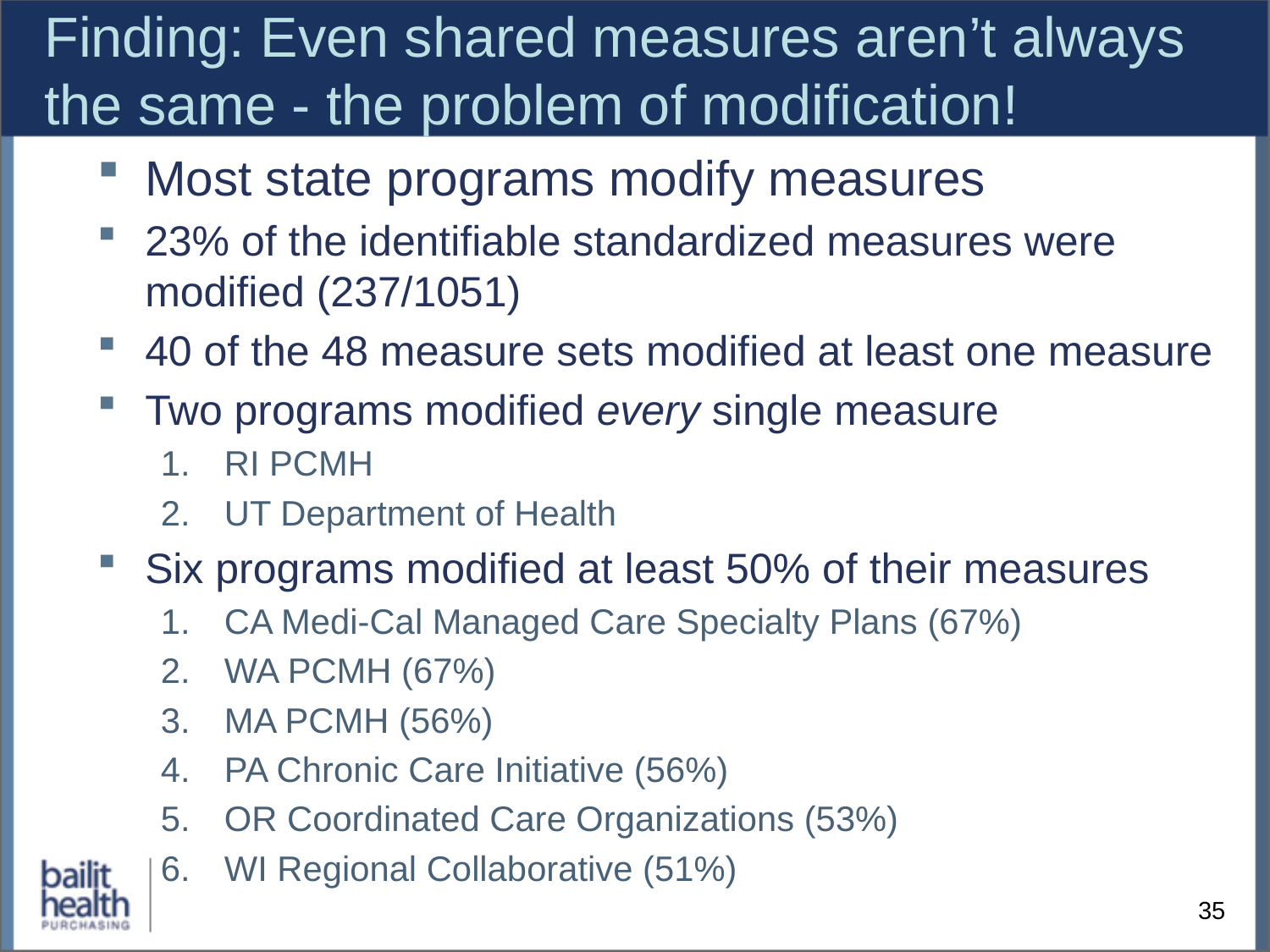

# Finding: Even shared measures aren’t always the same - the problem of modification!
Most state programs modify measures
23% of the identifiable standardized measures were modified (237/1051)
40 of the 48 measure sets modified at least one measure
Two programs modified every single measure
RI PCMH
UT Department of Health
Six programs modified at least 50% of their measures
CA Medi-Cal Managed Care Specialty Plans (67%)
WA PCMH (67%)
MA PCMH (56%)
PA Chronic Care Initiative (56%)
OR Coordinated Care Organizations (53%)
WI Regional Collaborative (51%)

35